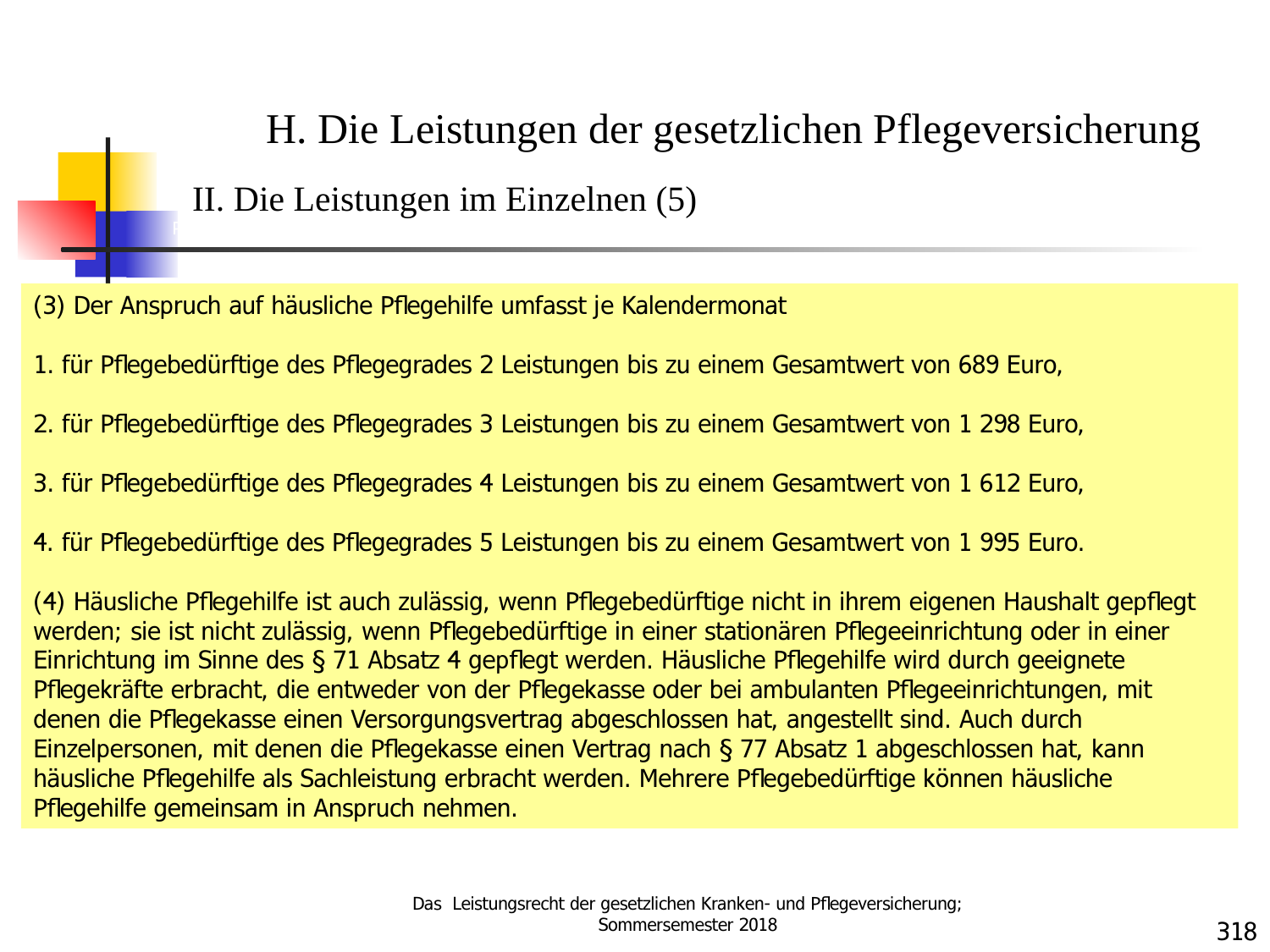

PV 12
H. Die Leistungen der gesetzlichen Pflegeversicherung
II. Die Leistungen im Einzelnen (5)
(3) Der Anspruch auf häusliche Pflegehilfe umfasst je Kalendermonat

1. für Pflegebedürftige des Pflegegrades 2 Leistungen bis zu einem Gesamtwert von 689 Euro,

2. für Pflegebedürftige des Pflegegrades 3 Leistungen bis zu einem Gesamtwert von 1 298 Euro,

3. für Pflegebedürftige des Pflegegrades 4 Leistungen bis zu einem Gesamtwert von 1 612 Euro,

4. für Pflegebedürftige des Pflegegrades 5 Leistungen bis zu einem Gesamtwert von 1 995 Euro.

(4) Häusliche Pflegehilfe ist auch zulässig, wenn Pflegebedürftige nicht in ihrem eigenen Haushalt gepflegt werden; sie ist nicht zulässig, wenn Pflegebedürftige in einer stationären Pflegeeinrichtung oder in einer Einrichtung im Sinne des § 71 Absatz 4 gepflegt werden. Häusliche Pflegehilfe wird durch geeignete Pflegekräfte erbracht, die entweder von der Pflegekasse oder bei ambulanten Pflegeeinrichtungen, mit denen die Pflegekasse einen Versorgungsvertrag abgeschlossen hat, angestellt sind. Auch durch Einzelpersonen, mit denen die Pflegekasse einen Vertrag nach § 77 Absatz 1 abgeschlossen hat, kann häusliche Pflegehilfe als Sachleistung erbracht werden. Mehrere Pflegebedürftige können häusliche Pflegehilfe gemeinsam in Anspruch nehmen.
Das  Leistungsrecht der gesetzlichen Kranken- und Pflegeversicherung; Sommersemester 2018
318